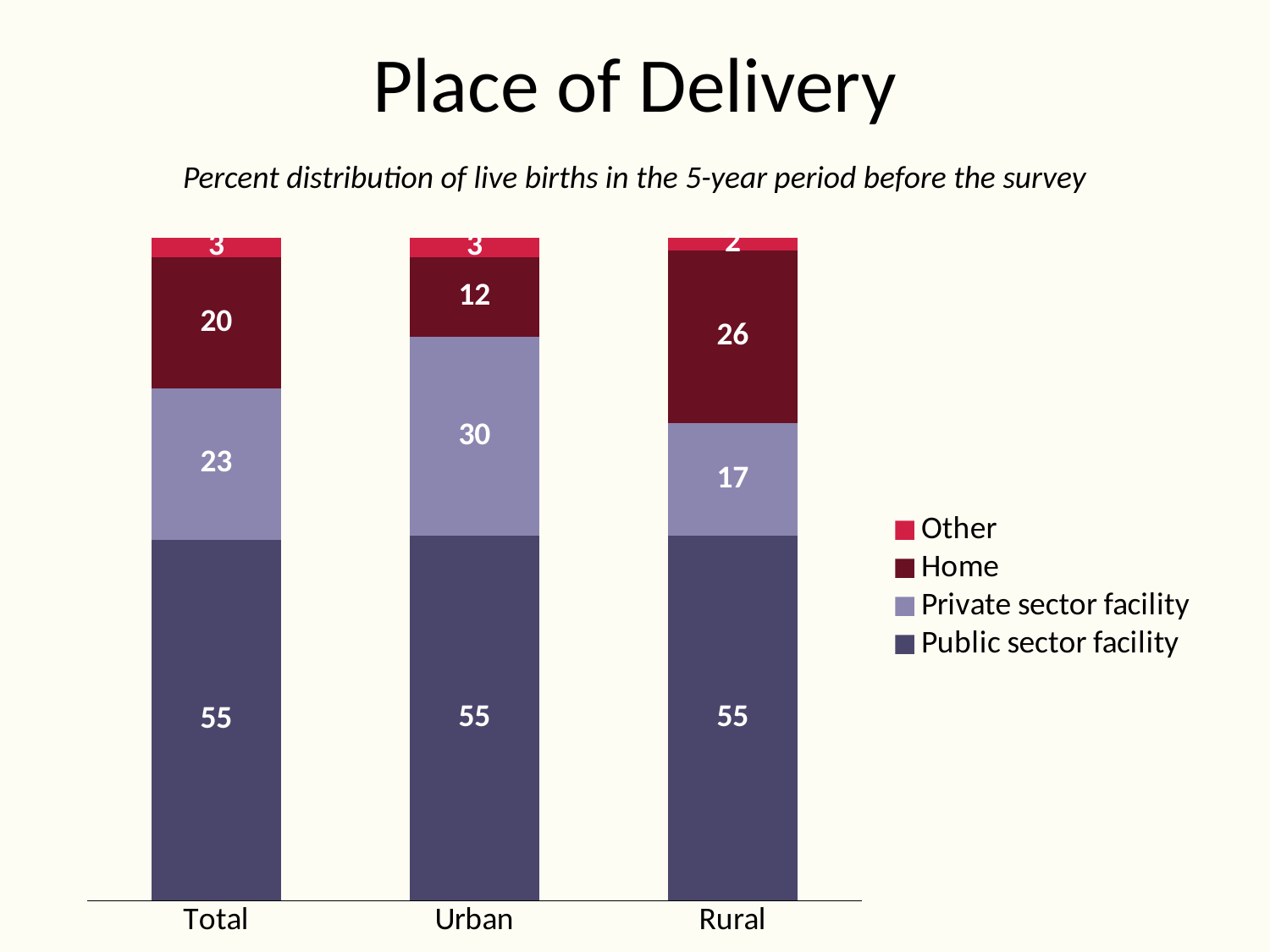

# Place of Delivery
Percent distribution of live births in the 5-year period before the survey

### Chart

| Category | Public sector facility | Private sector facility | Home | Other |
|---|---|---|---|---|
| Total | 55.0 | 23.0 | 20.0 | 3.0 |
| Urban | 55.0 | 30.0 | 12.0 | 3.0 |
| Rural | 55.0 | 17.0 | 26.0 | 2.0 |